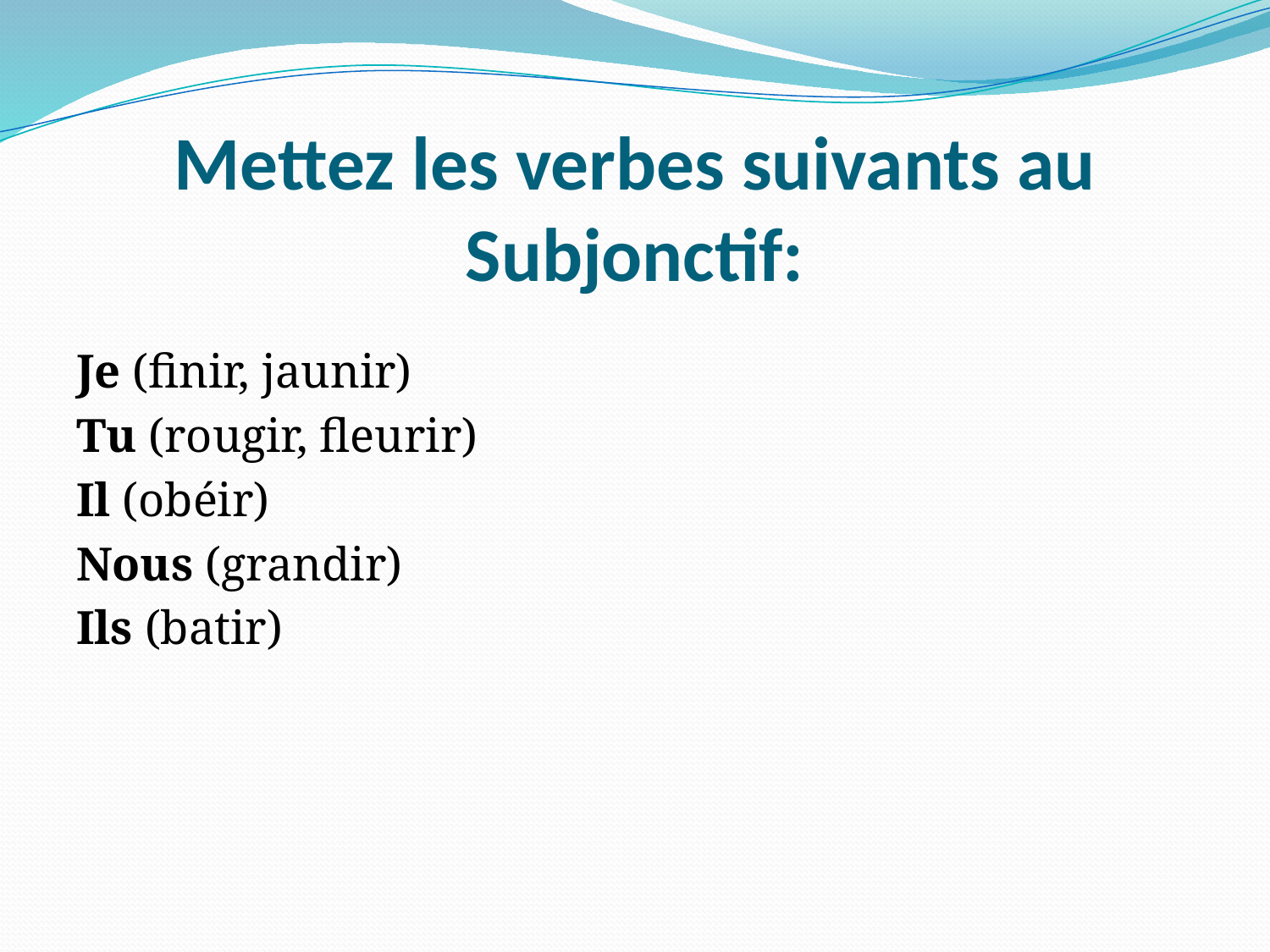

# Mettez les verbes suivants au Subjonctif:
Je (finir, jaunir)
Tu (rougir, fleurir)
Il (obéir)
Nous (grandir)
Ils (batir)